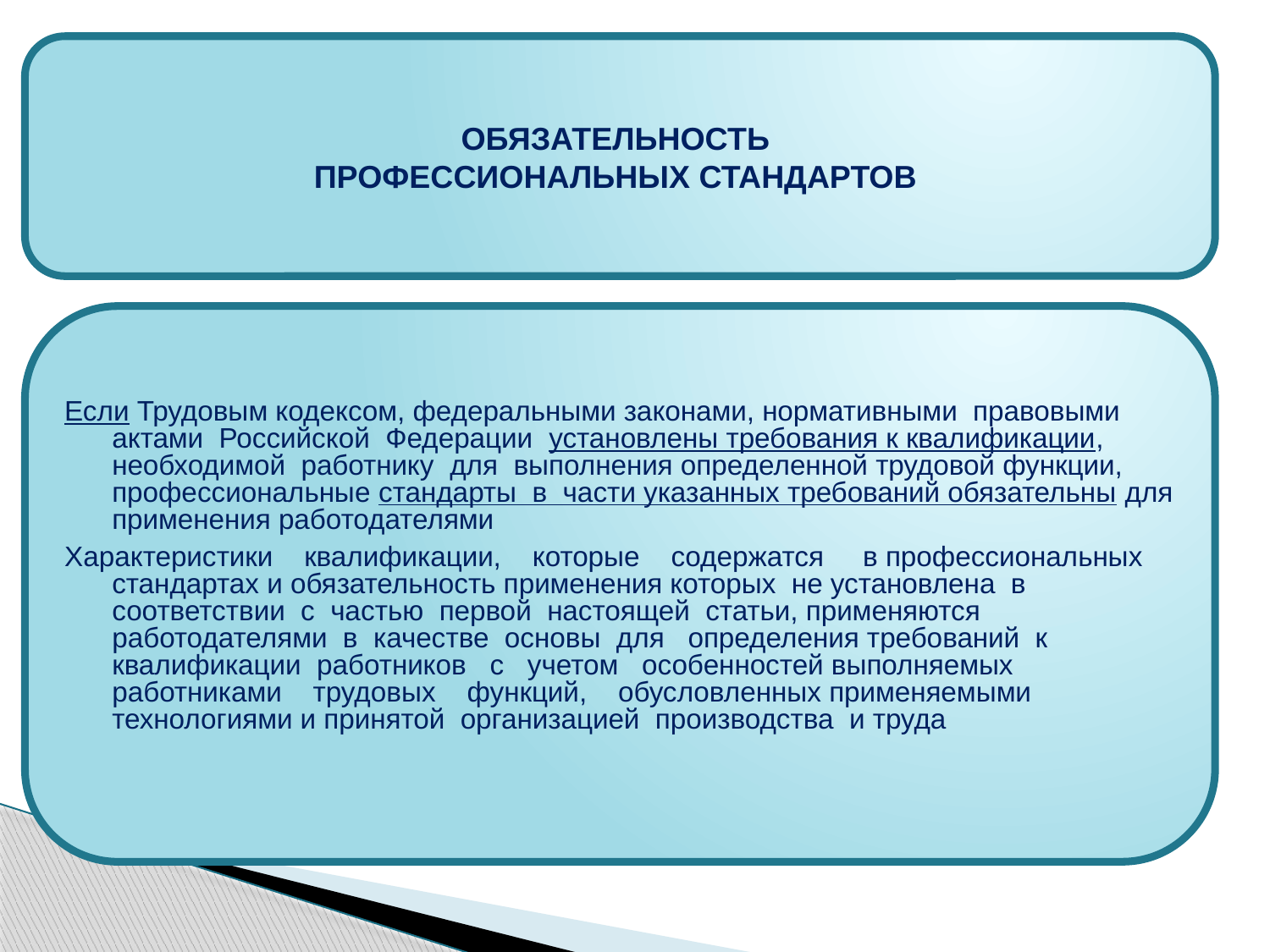

ОБЯЗАТЕЛЬНОСТЬ
ПРОФЕССИОНАЛЬНЫХ СТАНДАРТОВ
Если Трудовым кодексом, федеральными законами, нормативными  правовыми  актами  Российской  Федерации  установлены требования к квалификации,  необходимой  работнику  для  выполнения определенной трудовой функции, профессиональные стандарты  в  части указанных требований обязательны для применения работодателями
Характеристики    квалификации,    которые    содержатся     в профессиональных стандартах и обязательность применения которых  не установлена  в  соответствии  с  частью  первой  настоящей  статьи, применяются  работодателями  в  качестве  основы  для   определения требований  к  квалификации  работников   с   учетом   особенностей выполняемых    работниками    трудовых    функций,    обусловленных применяемыми технологиями и принятой  организацией  производства  и труда